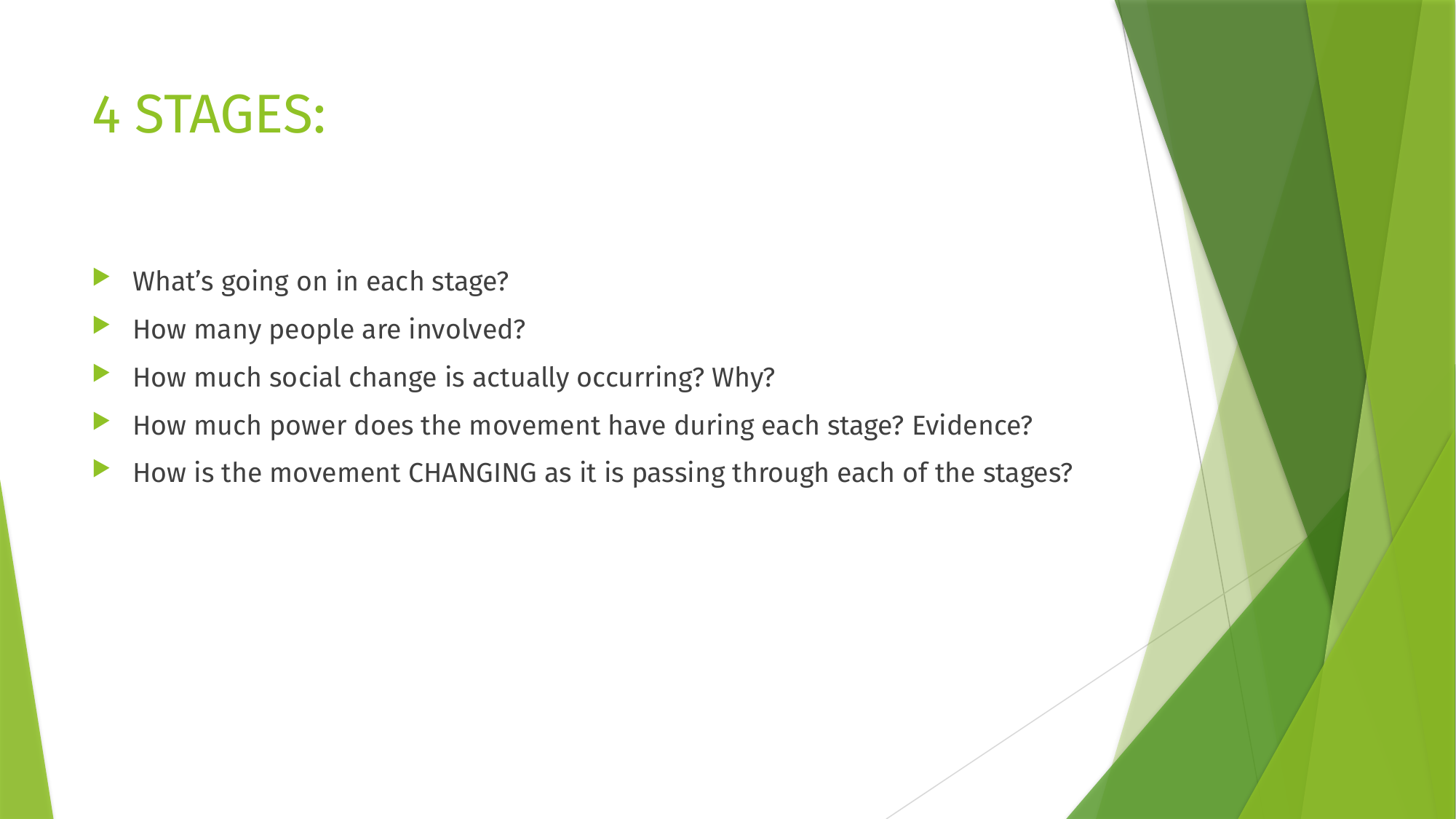

# 4 STAGES:
What’s going on in each stage?
How many people are involved?
How much social change is actually occurring? Why?
How much power does the movement have during each stage? Evidence?
How is the movement CHANGING as it is passing through each of the stages?